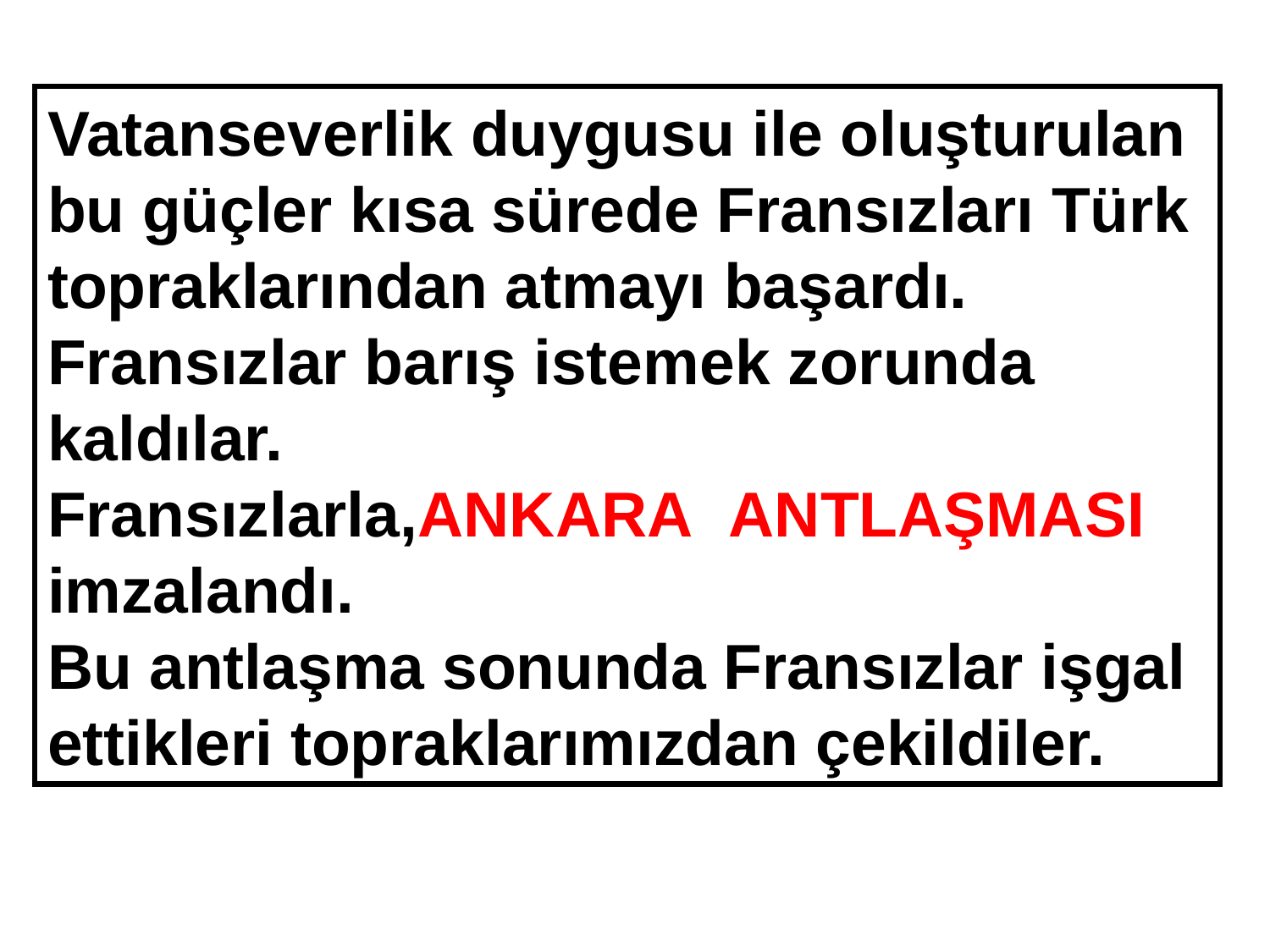

Vatanseverlik duygusu ile oluşturulan
bu güçler kısa sürede Fransızları Türk topraklarından atmayı başardı.
Fransızlar barış istemek zorunda kaldılar.
Fransızlarla,ANKARA  ANTLAŞMASI   imzalandı.
Bu antlaşma sonunda Fransızlar işgal ettikleri topraklarımızdan çekildiler.